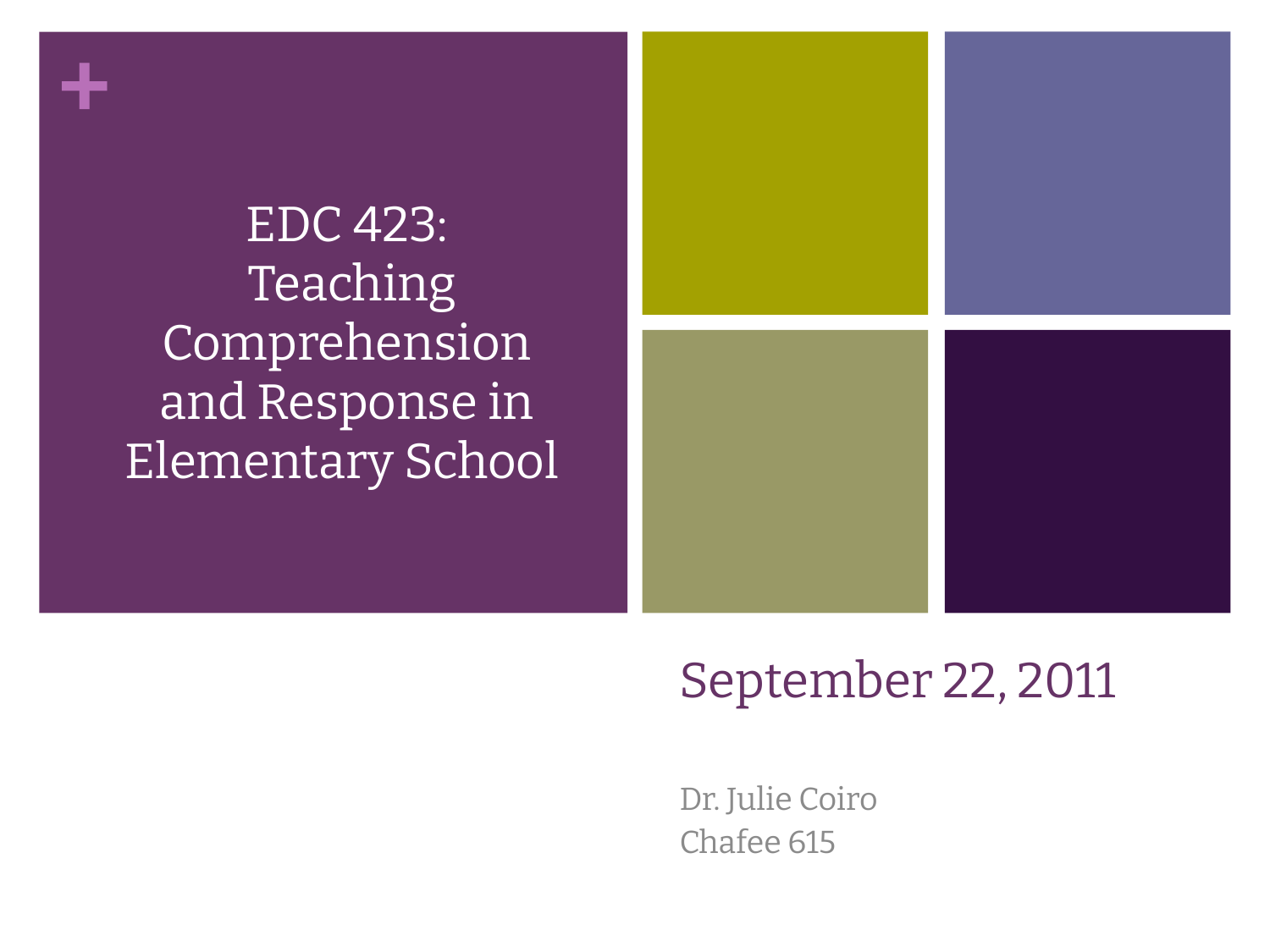

EDC 423:
 Teaching Comprehension and Response in Elementary School
# September 22, 2011
Dr. Julie Coiro
Chafee 615